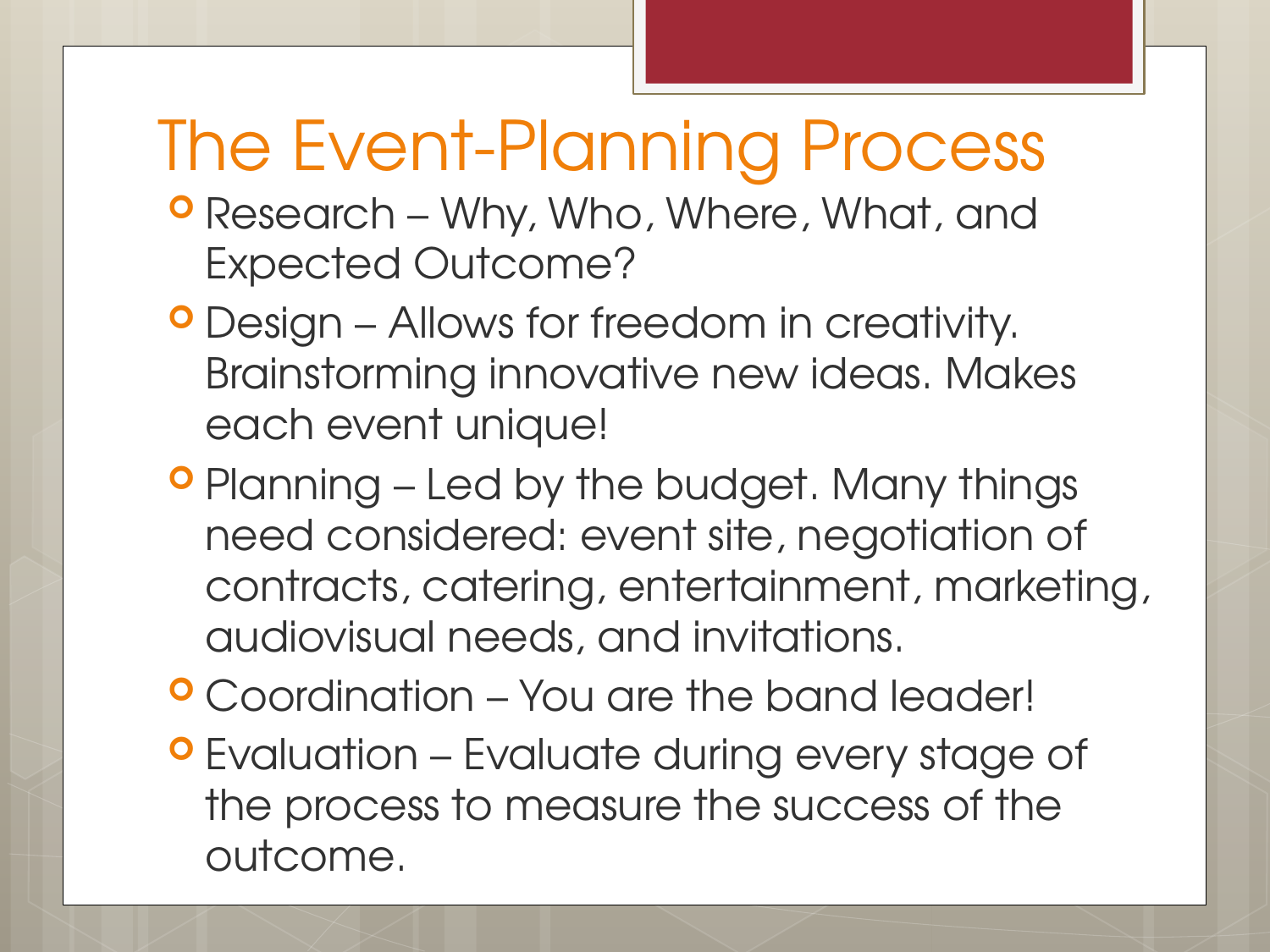

# The Event-Planning Process
Research – Why, Who, Where, What, and Expected Outcome?
Design – Allows for freedom in creativity. Brainstorming innovative new ideas. Makes each event unique!
Planning – Led by the budget. Many things need considered: event site, negotiation of contracts, catering, entertainment, marketing, audiovisual needs, and invitations.
Coordination – You are the band leader!
Evaluation – Evaluate during every stage of the process to measure the success of the outcome.